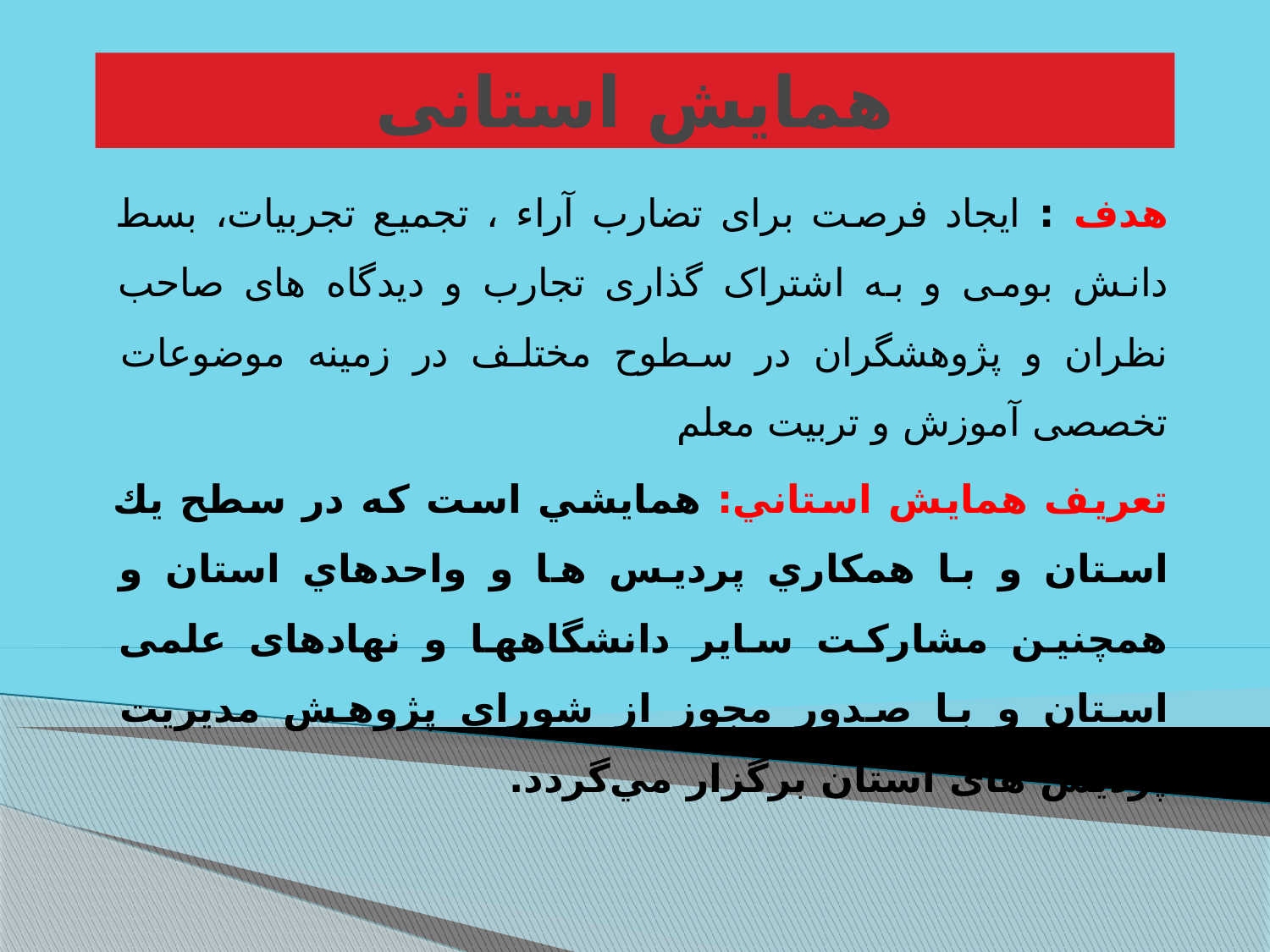

# همایش استانی
هدف : ایجاد فرصت برای تضارب آراء ، تجمیع تجربیات، بسط دانش بومی و به اشتراک گذاری تجارب و دیدگاه های صاحب نظران و پژوهشگران در سطوح مختلف در زمینه موضوعات تخصصی آموزش و تربیت معلم
تعریف همايش استاني: همايشي است كه در سطح يك استان و با همكاري پردیس ها و واحدهاي استان و همچنین مشارکت سایر دانشگاهها و نهادهای علمی استان و با صدور مجوز از شوراي پژوهش مدیریت پردیس های استان برگزار مي‌گردد.